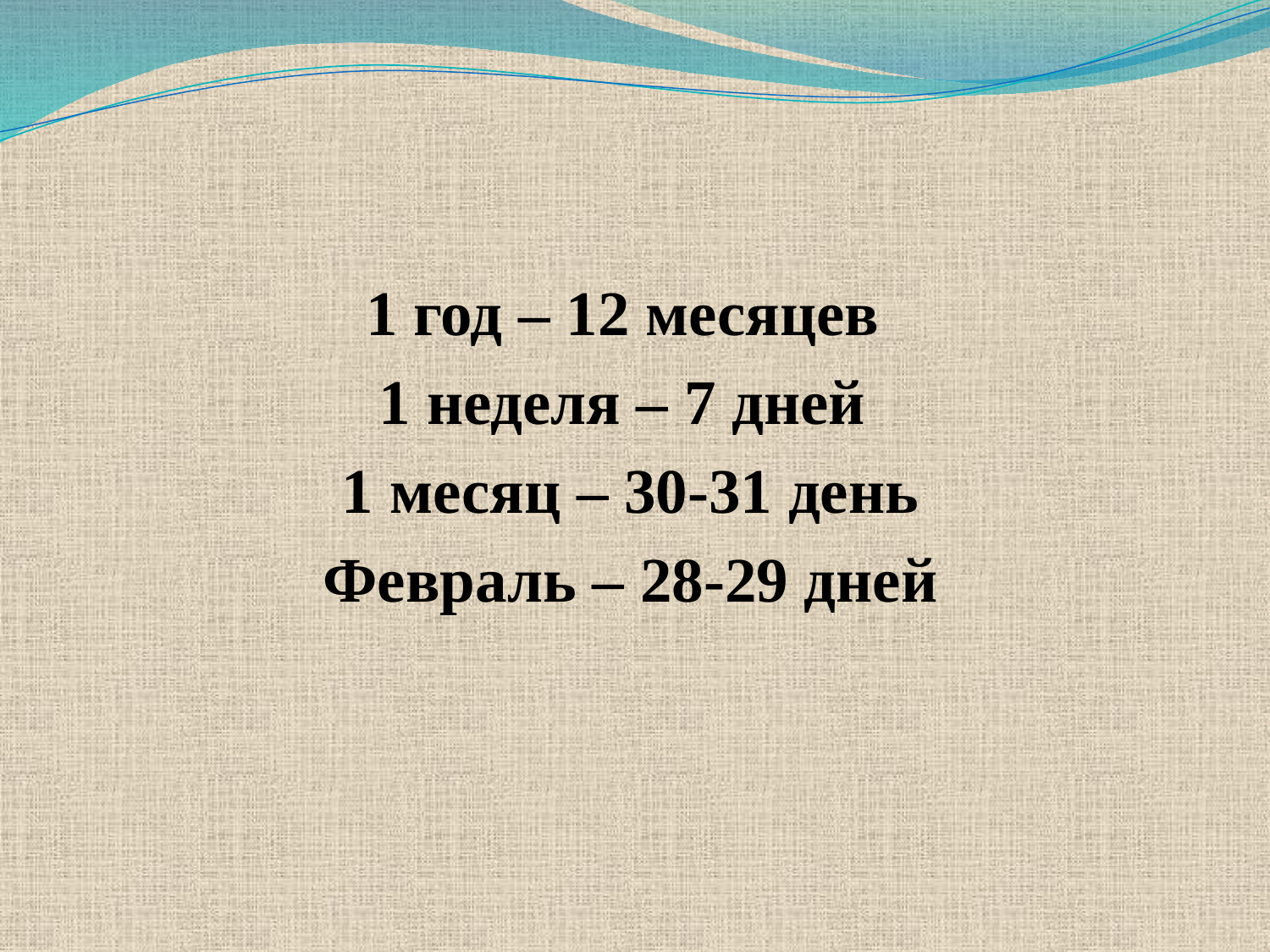

1 год – 12 месяцев
1 неделя – 7 дней
1 месяц – 30-31 день
Февраль – 28-29 дней